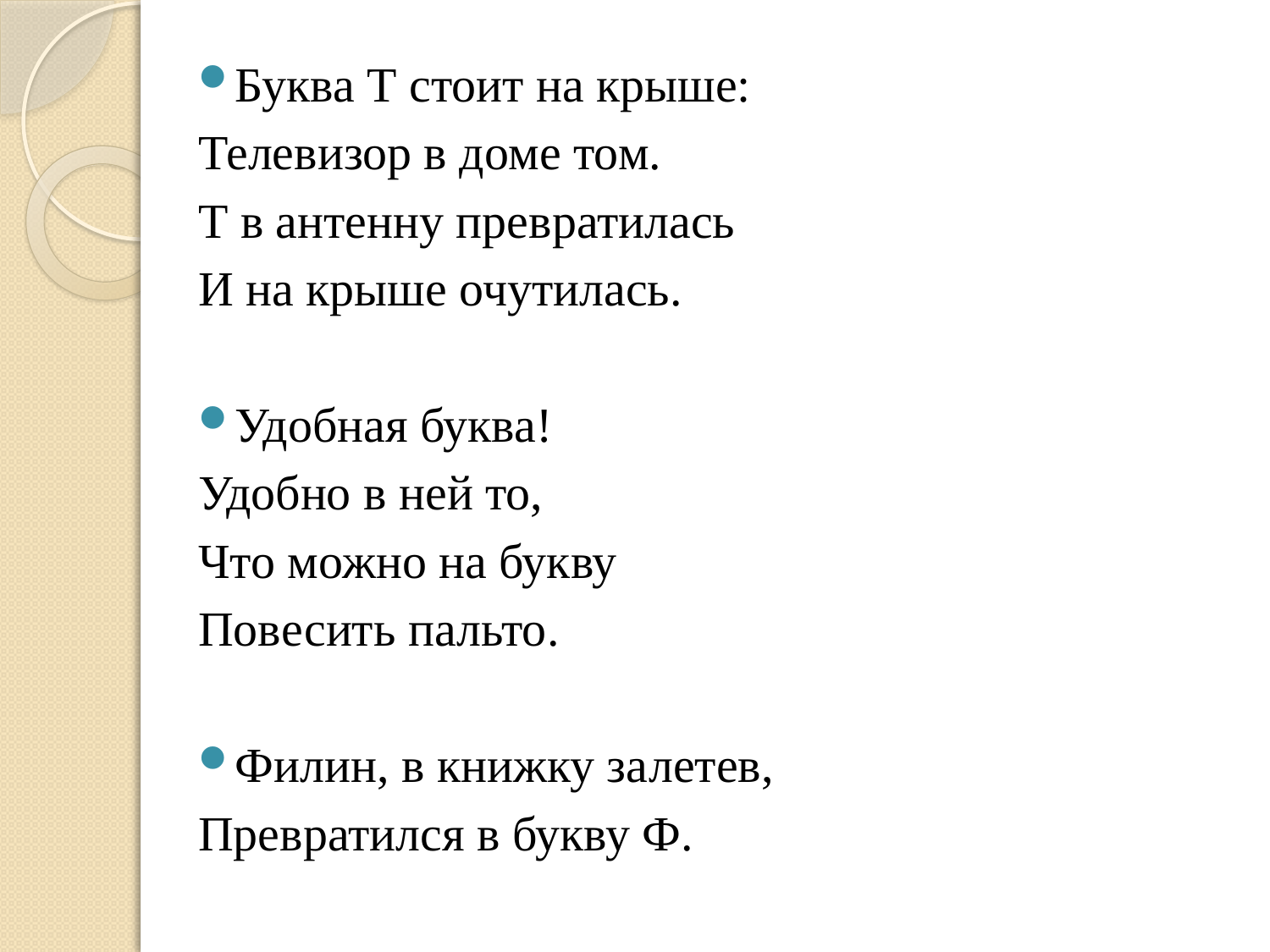

#
Буква Т стоит на крыше:
Телевизор в доме том.
Т в антенну превратилась
И на крыше очутилась.

Удобная буква!
Удобно в ней то,
Что можно на букву
Повесить пальто.

Филин, в книжку залетев,
Превратился в букву Ф.